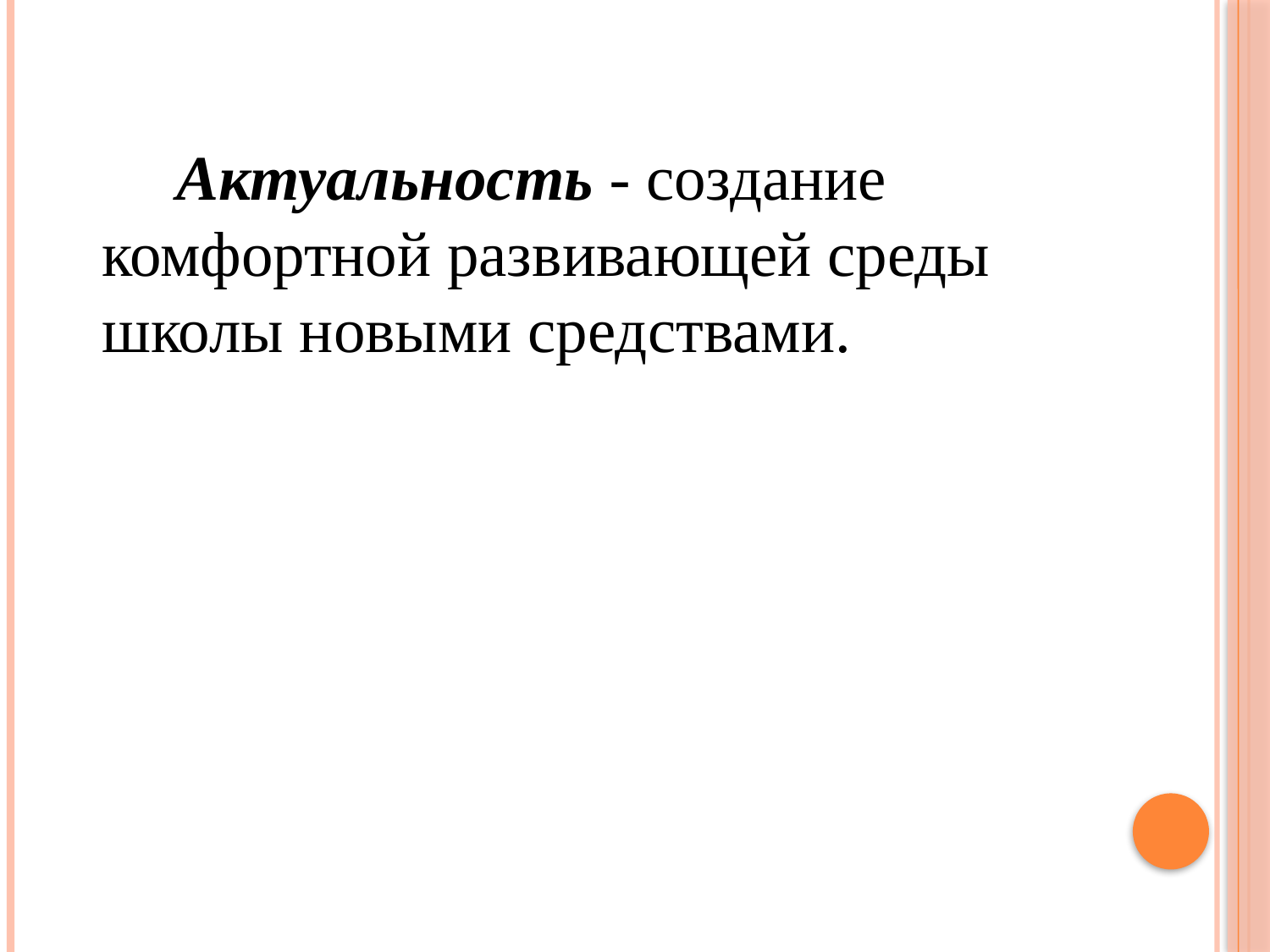

Актуальность - создание комфортной развивающей среды школы новыми средствами.